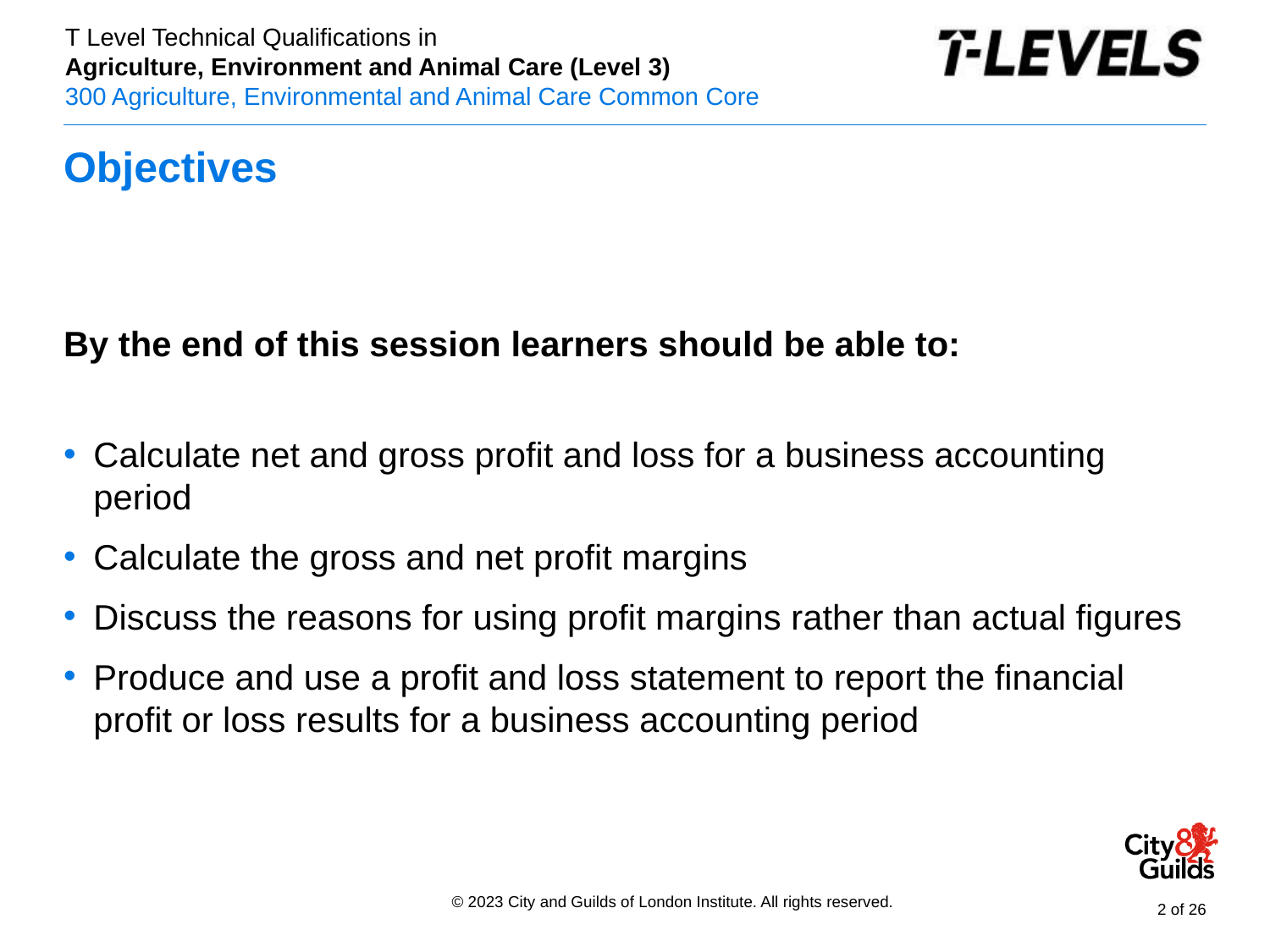

# Objectives

By the end of this session learners should be able to:

Calculate net and gross profit and loss for a business accounting period
Calculate the gross and net profit margins
Discuss the reasons for using profit margins rather than actual figures
Produce and use a profit and loss statement to report the financial profit or loss results for a business accounting period